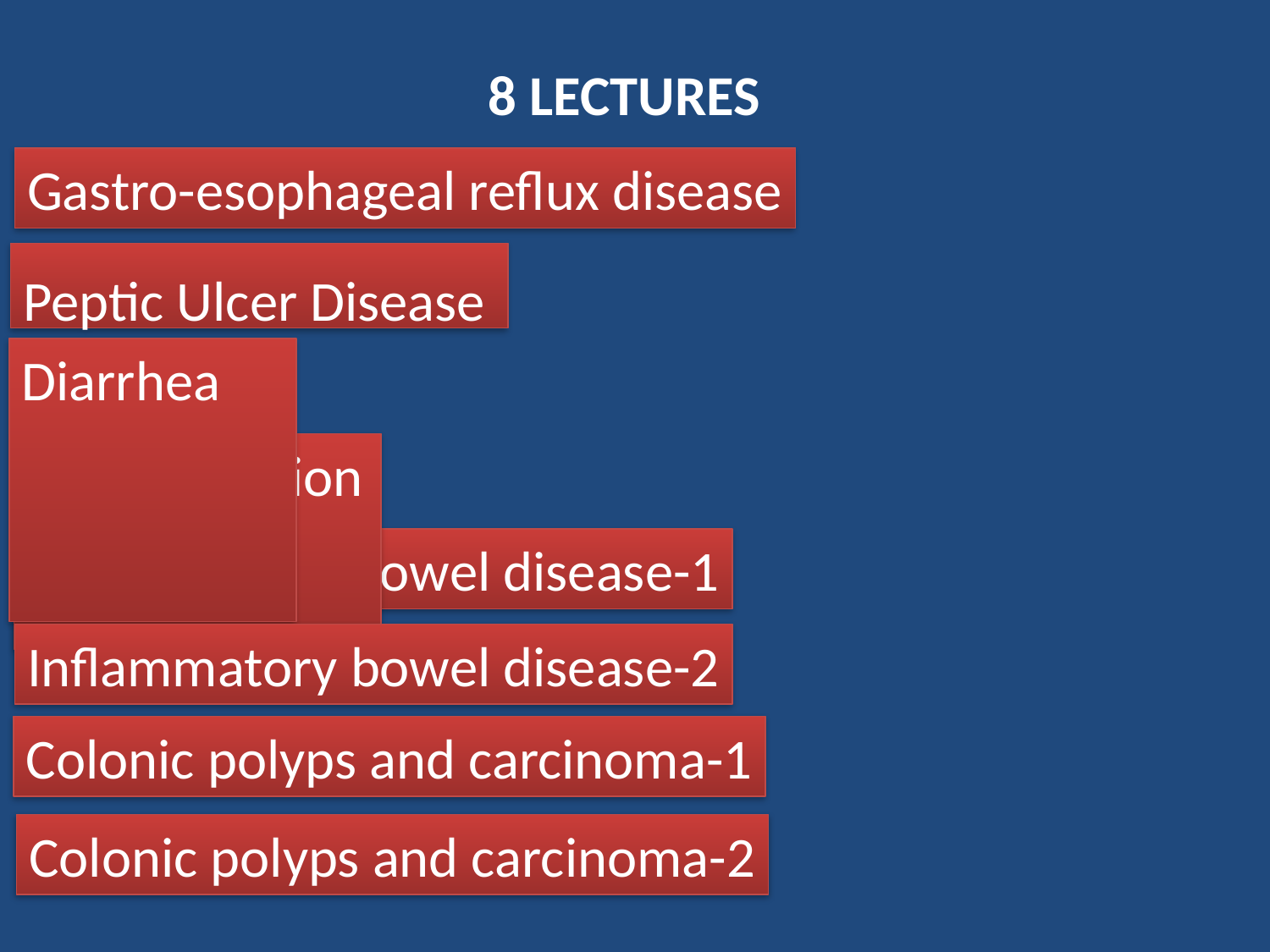

8 LECTURES
Gastro-esophageal reflux disease

Peptic Ulcer Disease
#
Diarrhea
Malabsorption
Inflammatory bowel disease-1
Inflammatory bowel disease-2
Colonic polyps and carcinoma-1
Colonic polyps and carcinoma-2